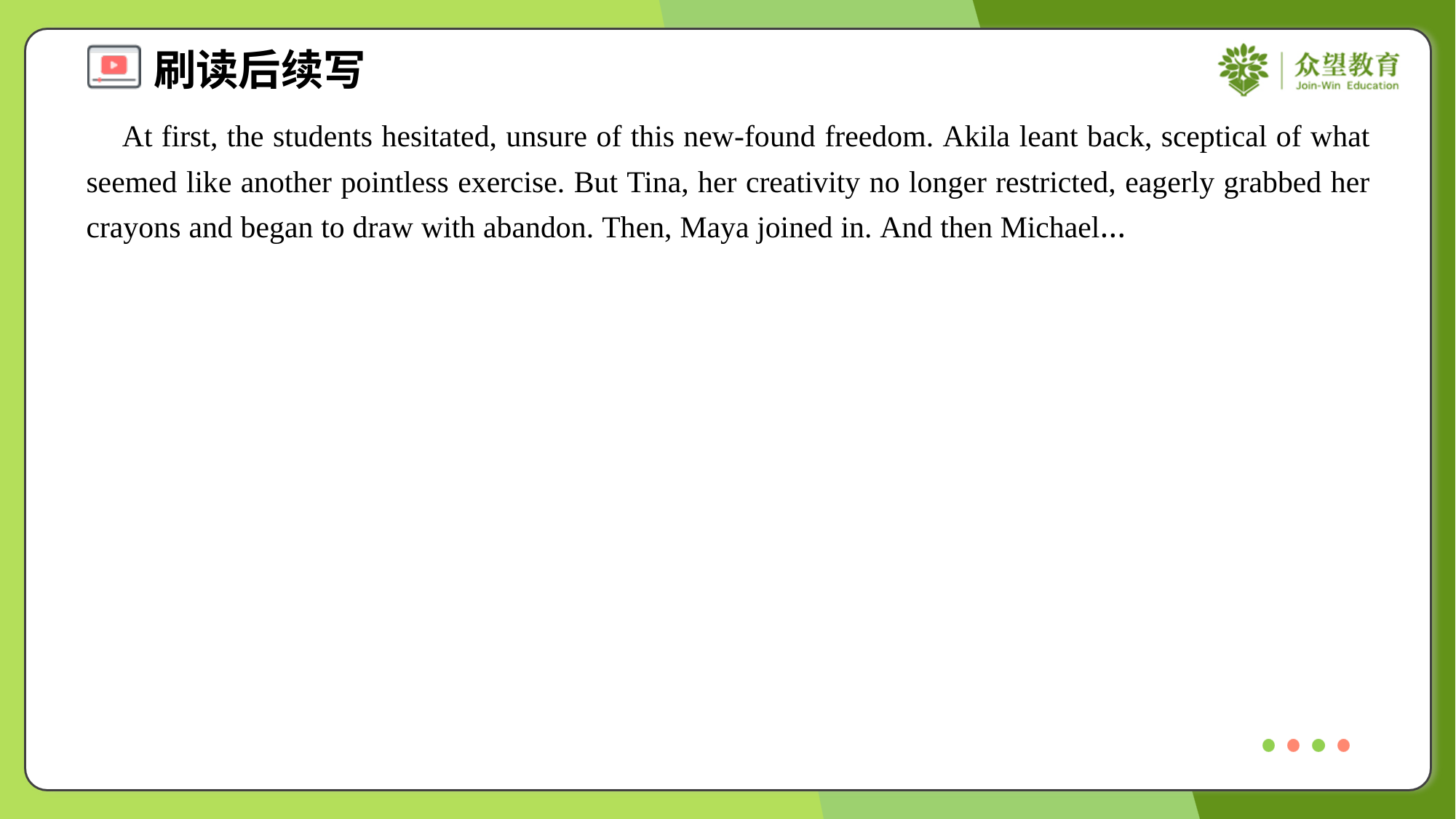

At first, the students hesitated, unsure of this new-found freedom. Akila leant back, sceptical of what seemed like another pointless exercise. But Tina, her creativity no longer restricted, eagerly grabbed her crayons and began to draw with abandon. Then, Maya joined in. And then Michael…